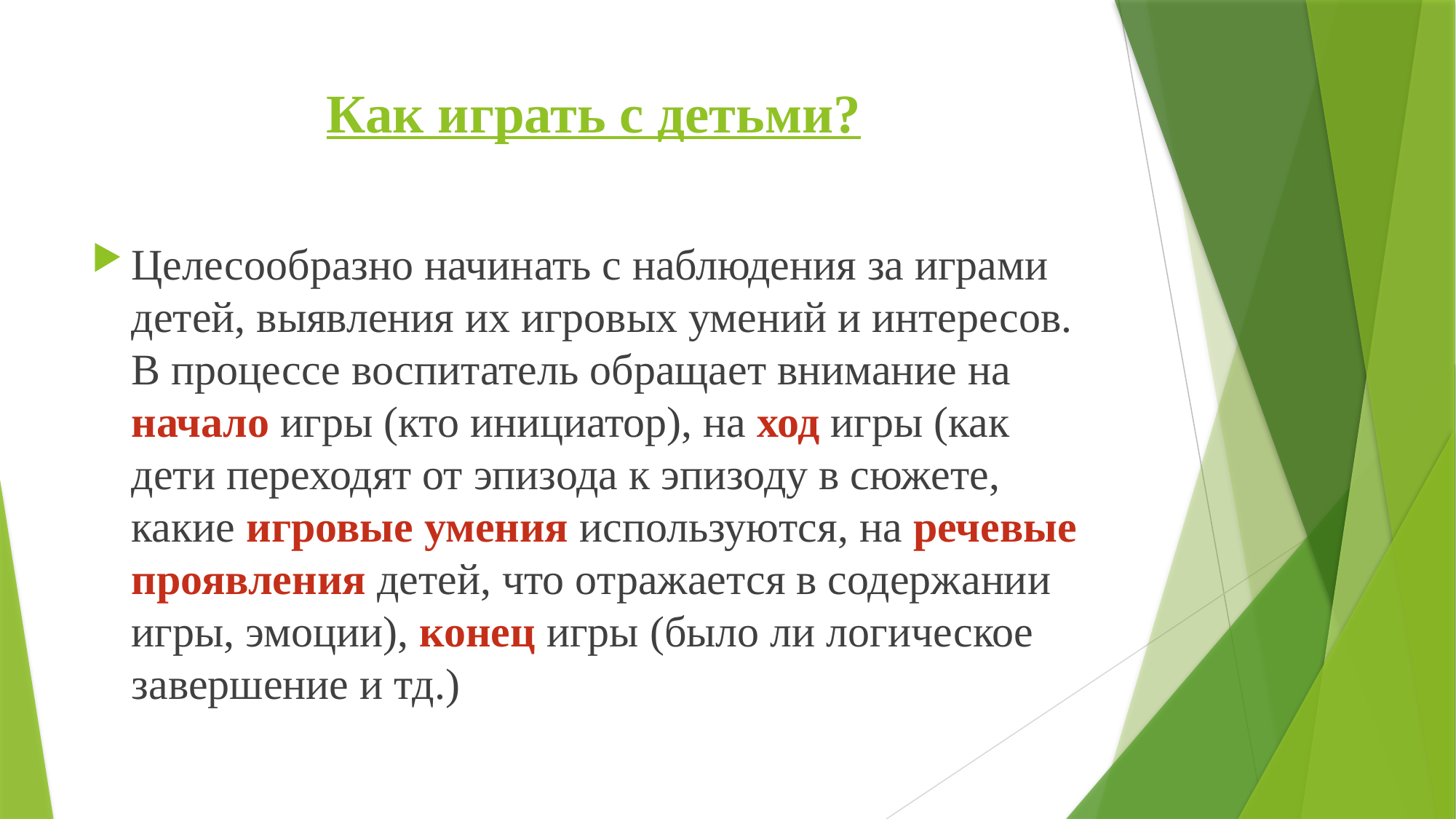

# Как играть с детьми?
Целесообразно начинать с наблюдения за играми детей, выявления их игровых умений и интересов. В процессе воспитатель обращает внимание на начало игры (кто инициатор), на ход игры (как дети переходят от эпизода к эпизоду в сюжете, какие игровые умения используются, на речевые проявления детей, что отражается в содержании игры, эмоции), конец игры (было ли логическое завершение и тд.)